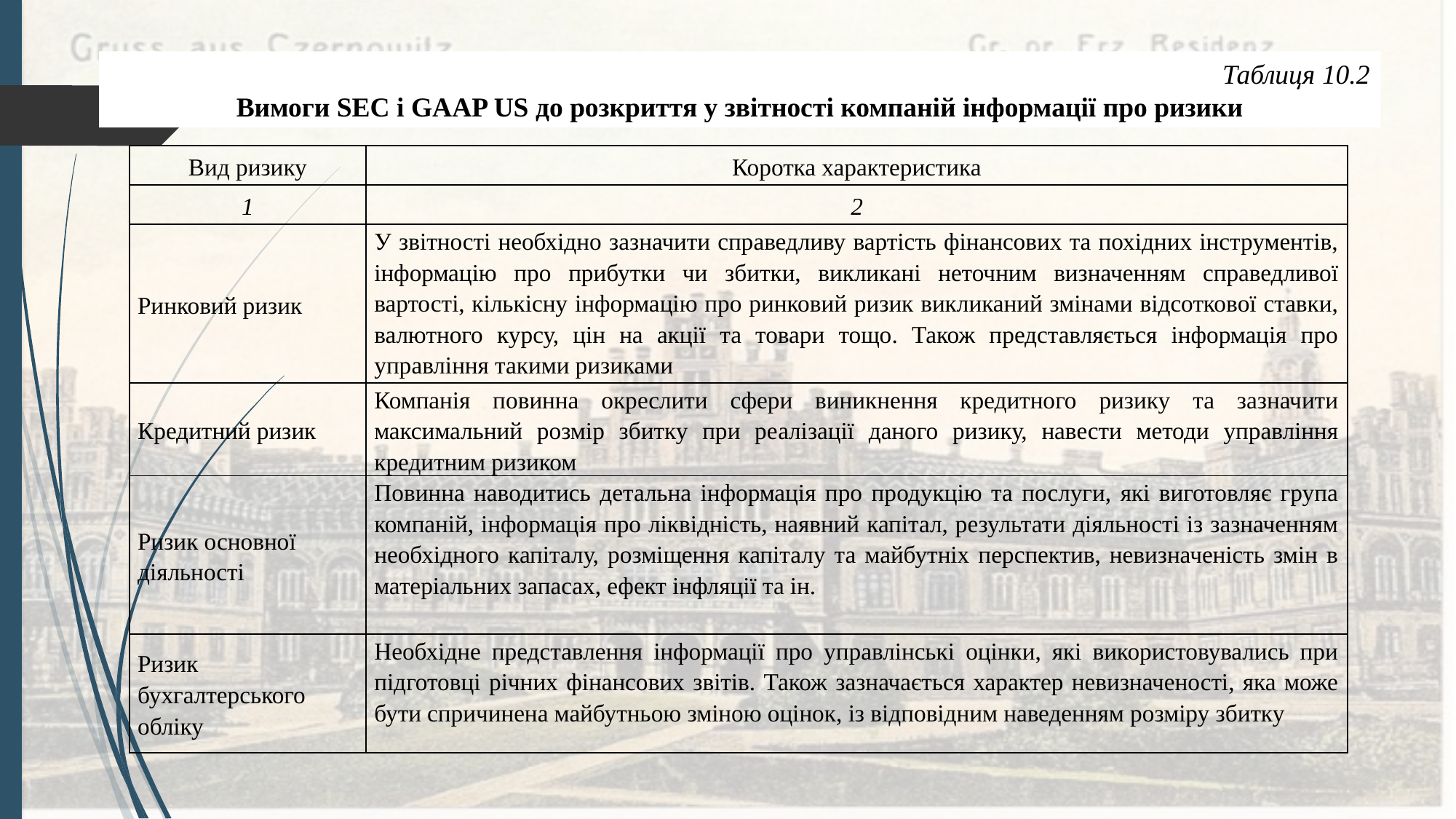

Таблиця 10.2
Вимоги SEC і GAAP US до розкриття у звітності компаній інформації про ризики
| Вид ризику | Коротка характеристика |
| --- | --- |
| 1 | 2 |
| Ринковий ризик | У звітності необхідно зазначити справедливу вартість фінансових та похідних інструментів, інформацію про прибутки чи збитки, викликані неточним визначенням справедливої вартості, кількісну інформацію про ринковий ризик викликаний змінами відсоткової ставки, валютного курсу, цін на акції та товари тощо. Також представляється інформація про управління такими ризиками |
| Кредитний ризик | Компанія повинна окреслити сфери виникнення кредитного ризику та зазначити максимальний розмір збитку при реалізації даного ризику, навести методи управління кредитним ризиком |
| Ризик основної діяльності | Повинна наводитись детальна інформація про продукцію та послуги, які виготовляє група компаній, інформація про ліквідність, наявний капітал, результати діяльності із зазначенням необхідного капіталу, розміщення капіталу та майбутніх перспектив, невизначеність змін в матеріальних запасах, ефект інфляції та ін. |
| Ризик бухгалтерського обліку | Необхідне представлення інформації про управлінські оцінки, які використовувались при підготовці річних фінансових звітів. Також зазначається характер невизначеності, яка може бути спричинена майбутньою зміною оцінок, із відповідним наведенням розміру збитку |